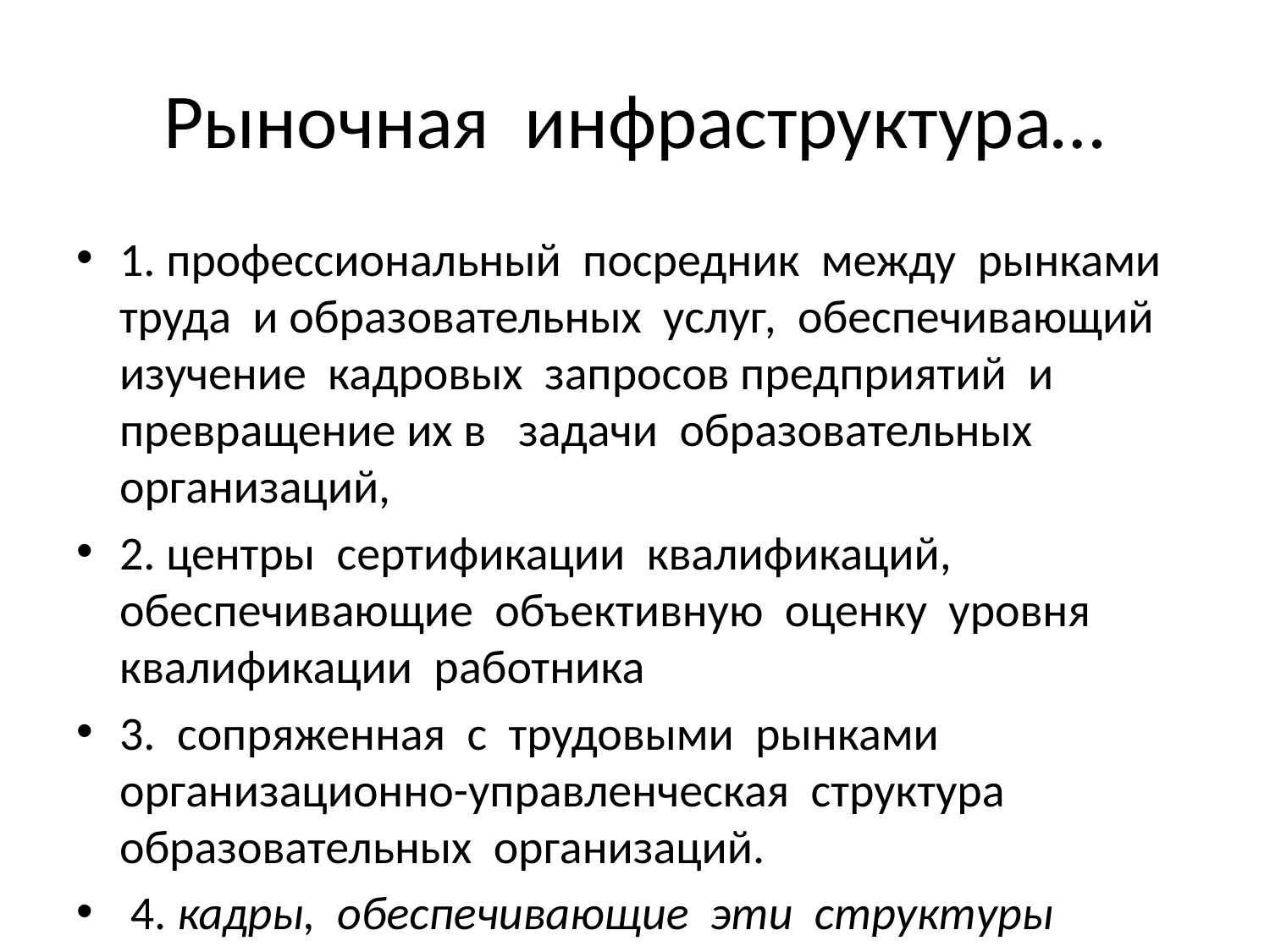

# Рыночная  инфраструктура…
1. профессиональный  посредник  между  рынками  труда  и образовательных  услуг,  обеспечивающий  изучение  кадровых  запросов предприятий  и превращение их в   задачи  образовательных  организаций,
2. центры  сертификации  квалификаций, обеспечивающие  объективную  оценку  уровня  квалификации  работника
3.  сопряженная  с  трудовыми  рынками  организационно-управленческая  структура  образовательных  организаций.
 4. кадры,  обеспечивающие  эти  структуры